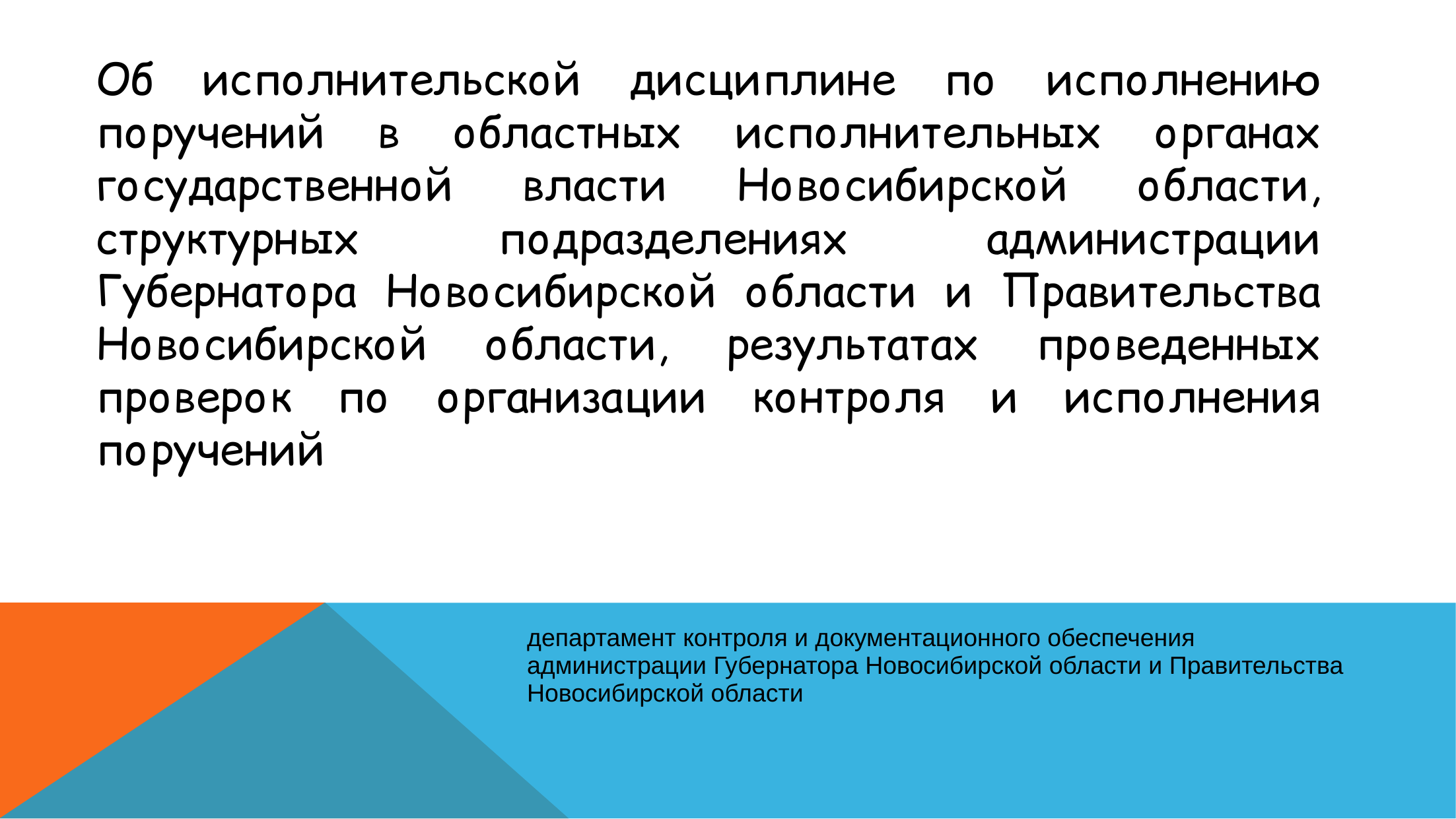

#
Об исполнительской дисциплине по исполнению поручений в областных исполнительных органах государственной власти Новосибирской области, структурных подразделениях администрации Губернатора Новосибирской области и Правительства Новосибирской области, результатах проведенных проверок по организации контроля и исполнения поручений
департамент контроля и документационного обеспечения администрации Губернатора Новосибирской области и Правительства Новосибирской области